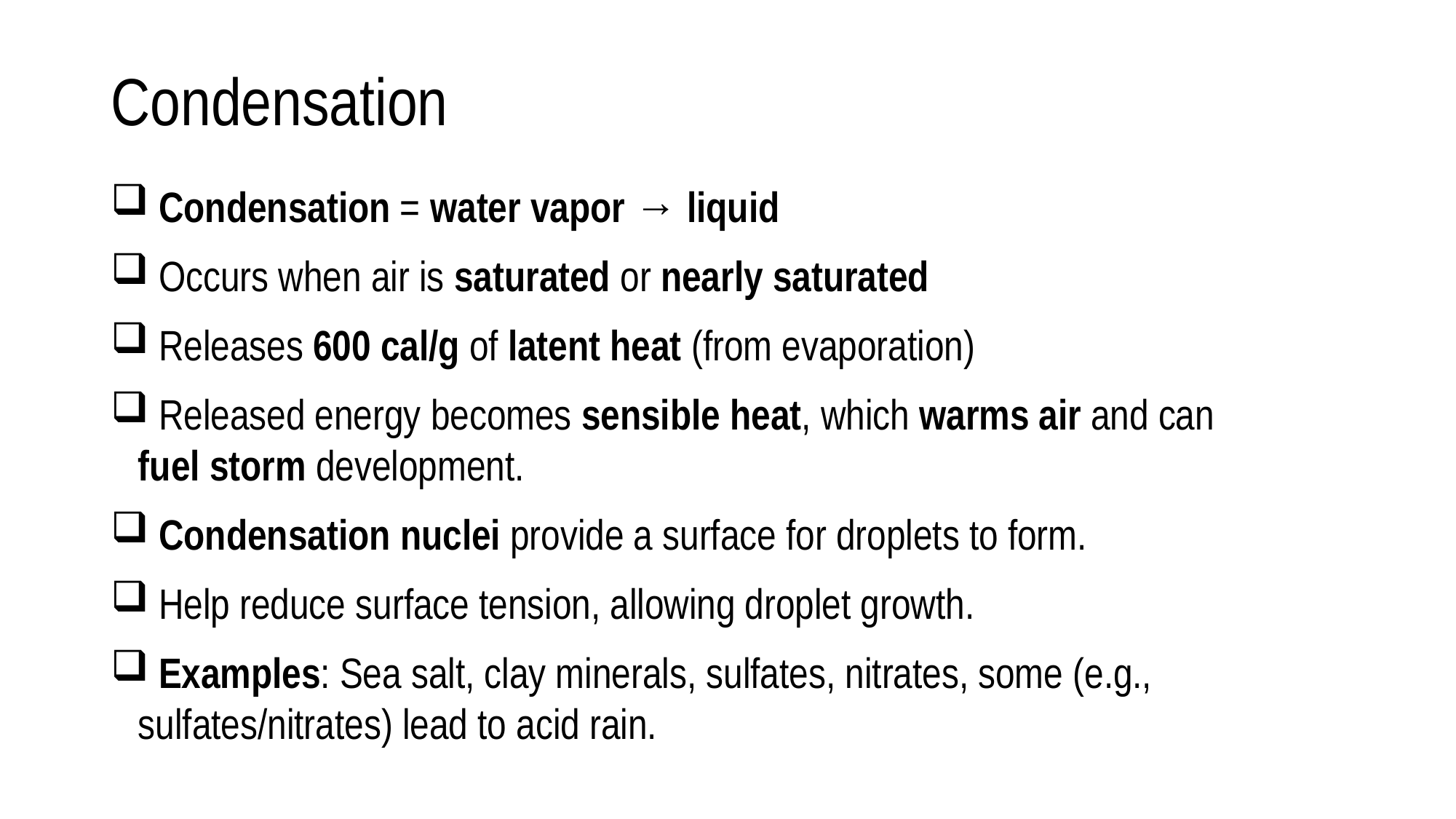

# Condensation
 Condensation = water vapor → liquid
 Occurs when air is saturated or nearly saturated
 Releases 600 cal/g of latent heat (from evaporation)
 Released energy becomes sensible heat, which warms air and can fuel storm development.
 Condensation nuclei provide a surface for droplets to form.
 Help reduce surface tension, allowing droplet growth.
 Examples: Sea salt, clay minerals, sulfates, nitrates, some (e.g., sulfates/nitrates) lead to acid rain.